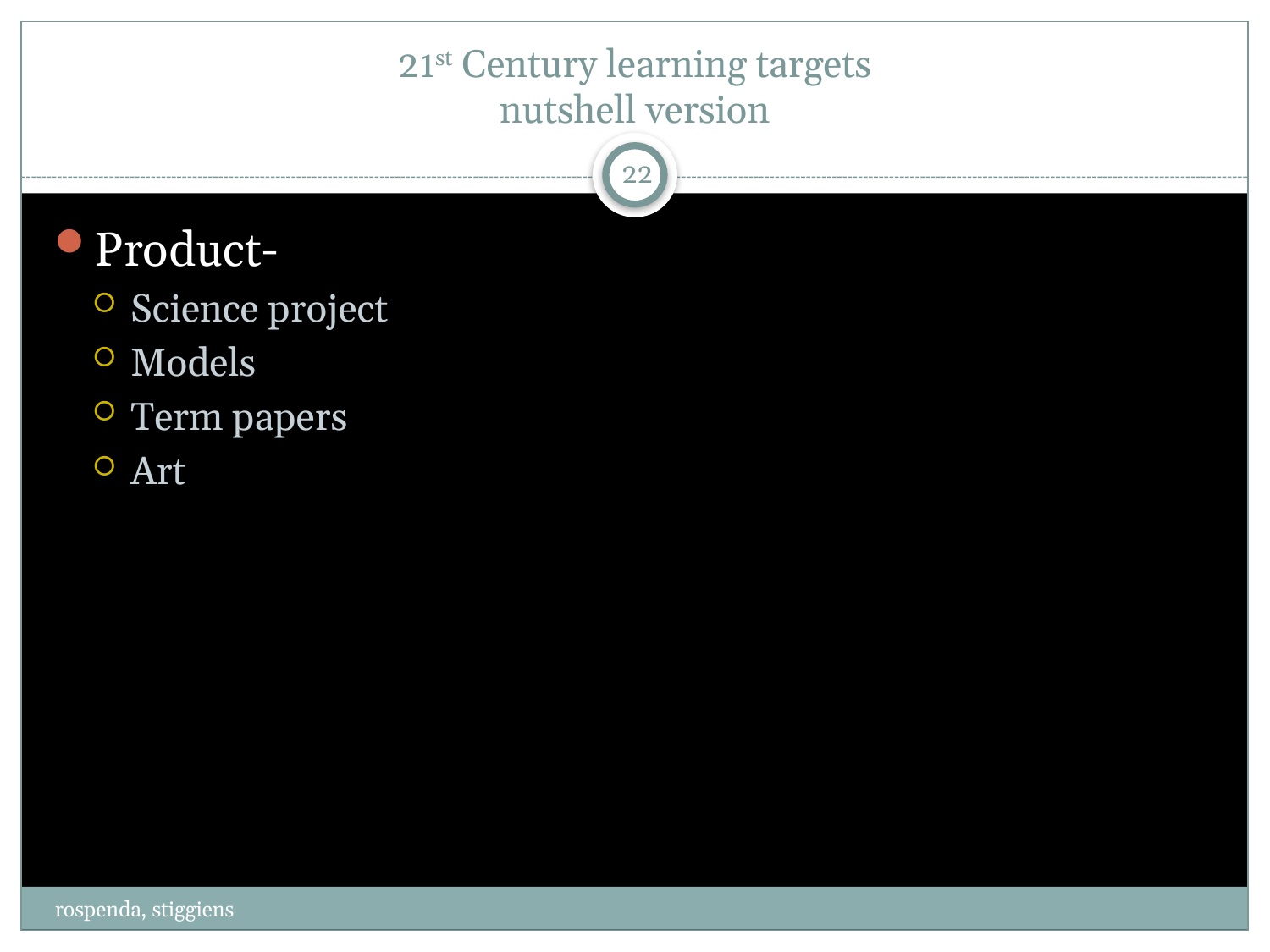

# 21st Century learning targets nutshell version
22
Product-
Science project
Models
Term papers
Art
rospenda, stiggiens